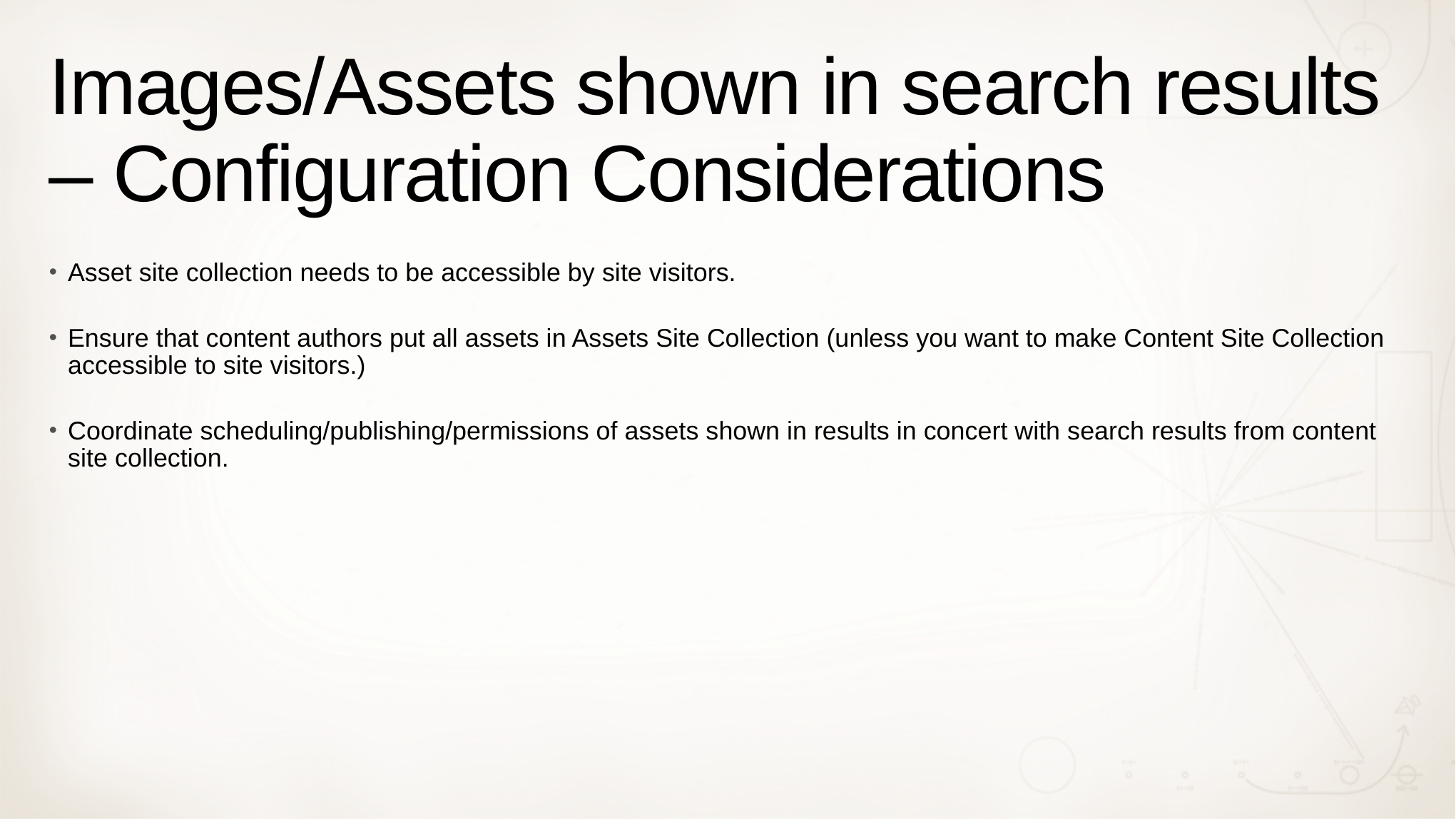

# Images/Assets shown in search results – Configuration Considerations
Asset site collection needs to be accessible by site visitors.

Ensure that content authors put all assets in Assets Site Collection (unless you want to make Content Site Collection accessible to site visitors.)

Coordinate scheduling/publishing/permissions of assets shown in results in concert with search results from content site collection.